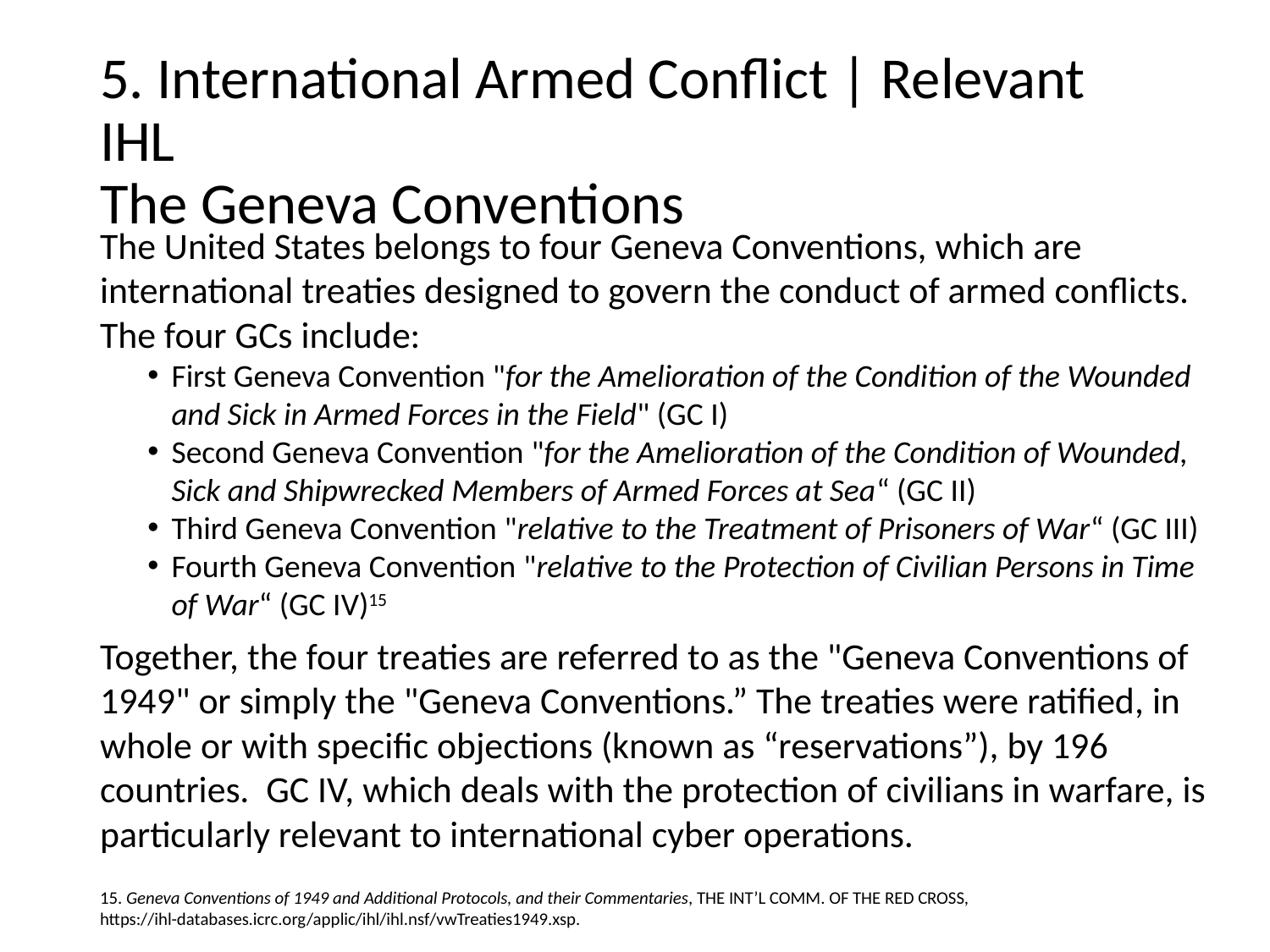

# 5. International Armed Conflict | Relevant IHL The Geneva Conventions
The United States belongs to four Geneva Conventions, which are international treaties designed to govern the conduct of armed conflicts.  The four GCs include:
First Geneva Convention "for the Amelioration of the Condition of the Wounded and Sick in Armed Forces in the Field" (GC I)
Second Geneva Convention "for the Amelioration of the Condition of Wounded, Sick and Shipwrecked Members of Armed Forces at Sea“ (GC II)
Third Geneva Convention "relative to the Treatment of Prisoners of War“ (GC III)
Fourth Geneva Convention "relative to the Protection of Civilian Persons in Time of War“ (GC IV)15
Together, the four treaties are referred to as the "Geneva Conventions of 1949" or simply the "Geneva Conventions.” The treaties were ratified, in whole or with specific objections (known as “reservations”), by 196 countries.  GC IV, which deals with the protection of civilians in warfare, is particularly relevant to international cyber operations.

15. Geneva Conventions of 1949 and Additional Protocols, and their Commentaries, The Int’l Comm. Of the Red Cross, https://ihl-databases.icrc.org/applic/ihl/ihl.nsf/vwTreaties1949.xsp.